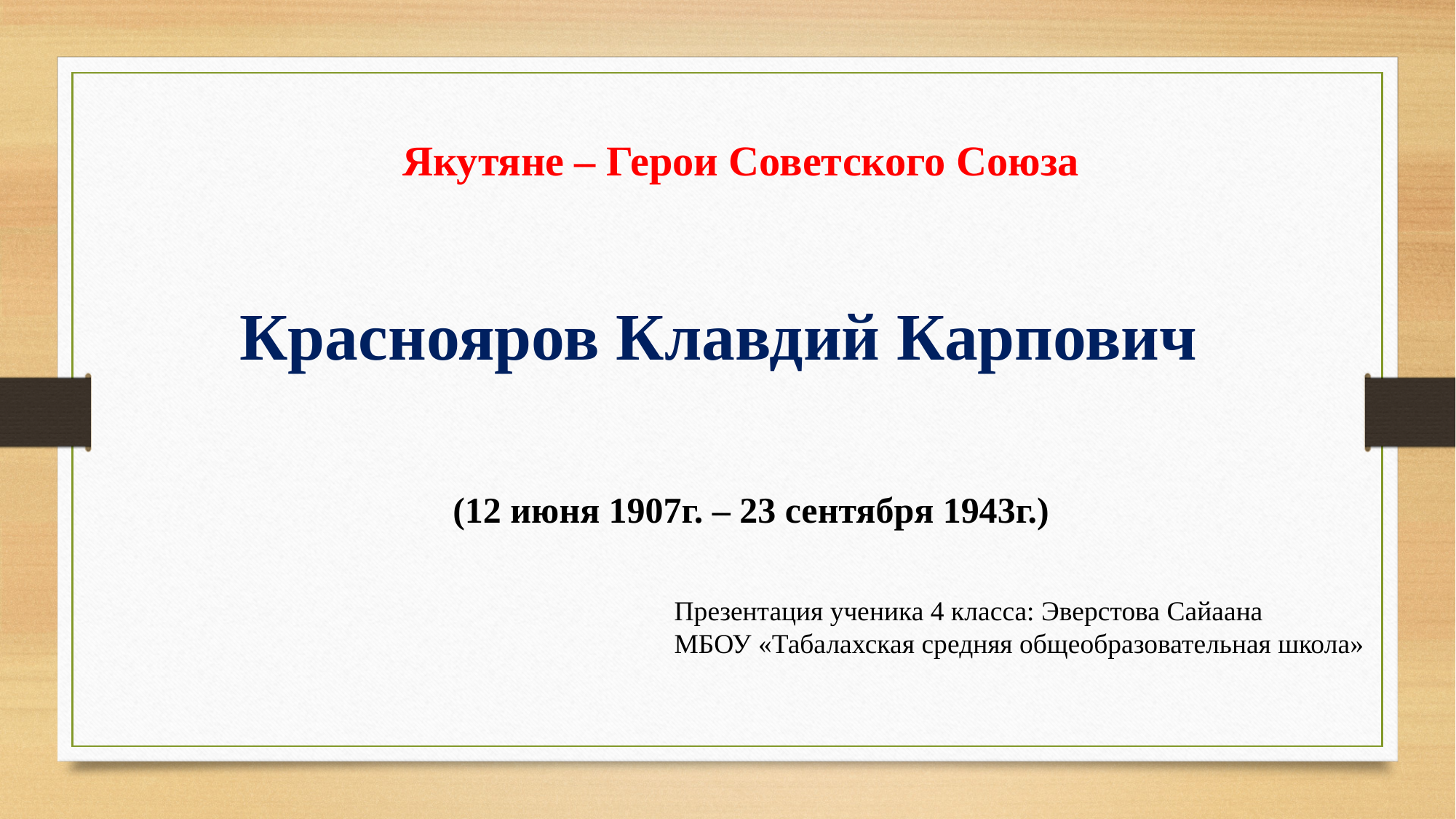

Якутяне – Герои Советского Союза
Краснояров Клавдий Карпович
Презентация ученика 4 класса: Эверстова Сайаана
МБОУ «Табалахская средняя общеобразовательная школа»
(12 июня 1907г. – 23 сентября 1943г.)